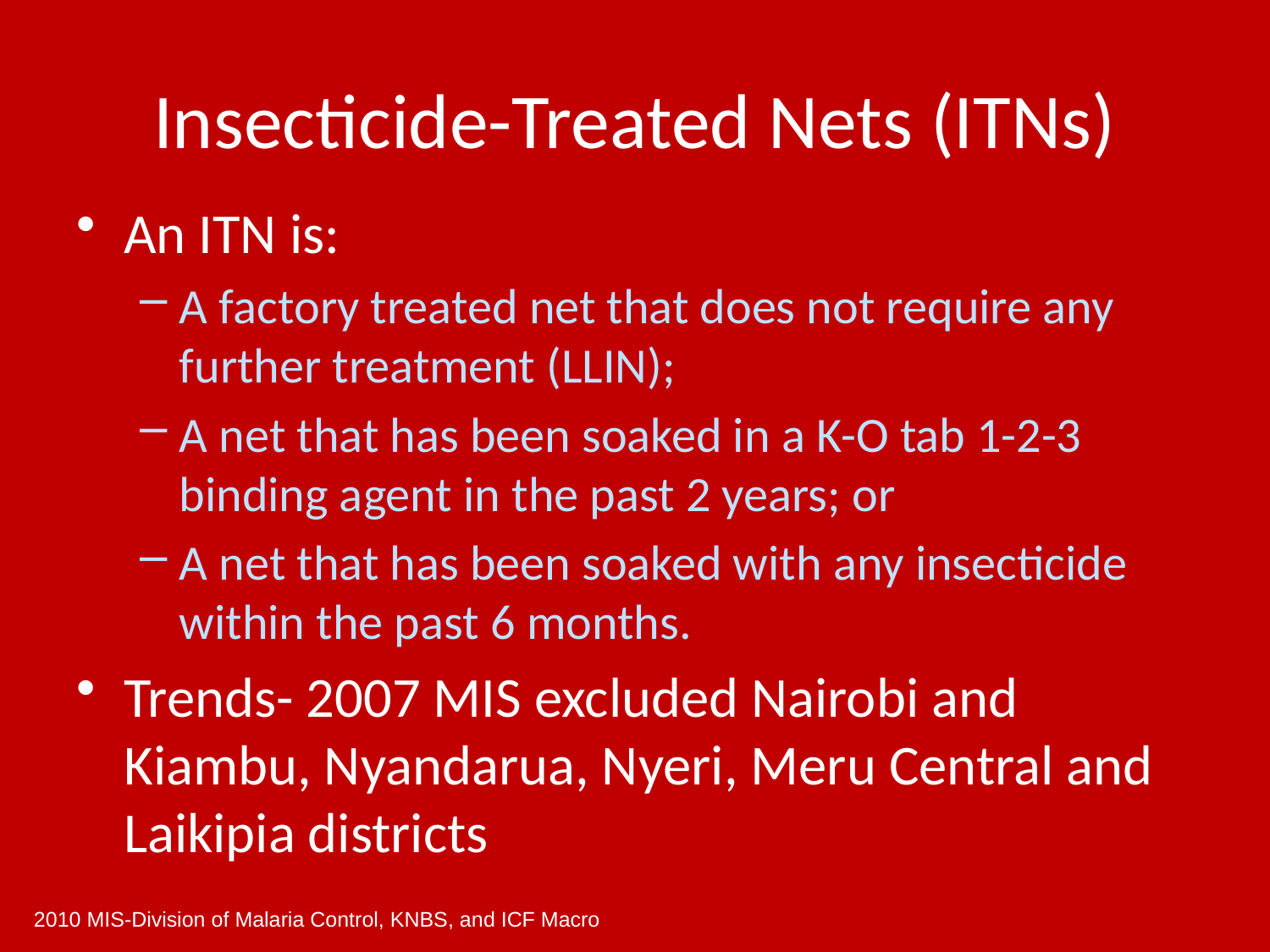

# Insecticide-Treated Nets (ITNs)
An ITN is:
A factory treated net that does not require any further treatment (LLIN);
A net that has been soaked in a K-O tab 1-2-3 binding agent in the past 2 years; or
A net that has been soaked with any insecticide within the past 6 months.
Trends- 2007 MIS excluded Nairobi and Kiambu, Nyandarua, Nyeri, Meru Central and Laikipia districts
2010 MIS-Division of Malaria Control, KNBS, and ICF Macro